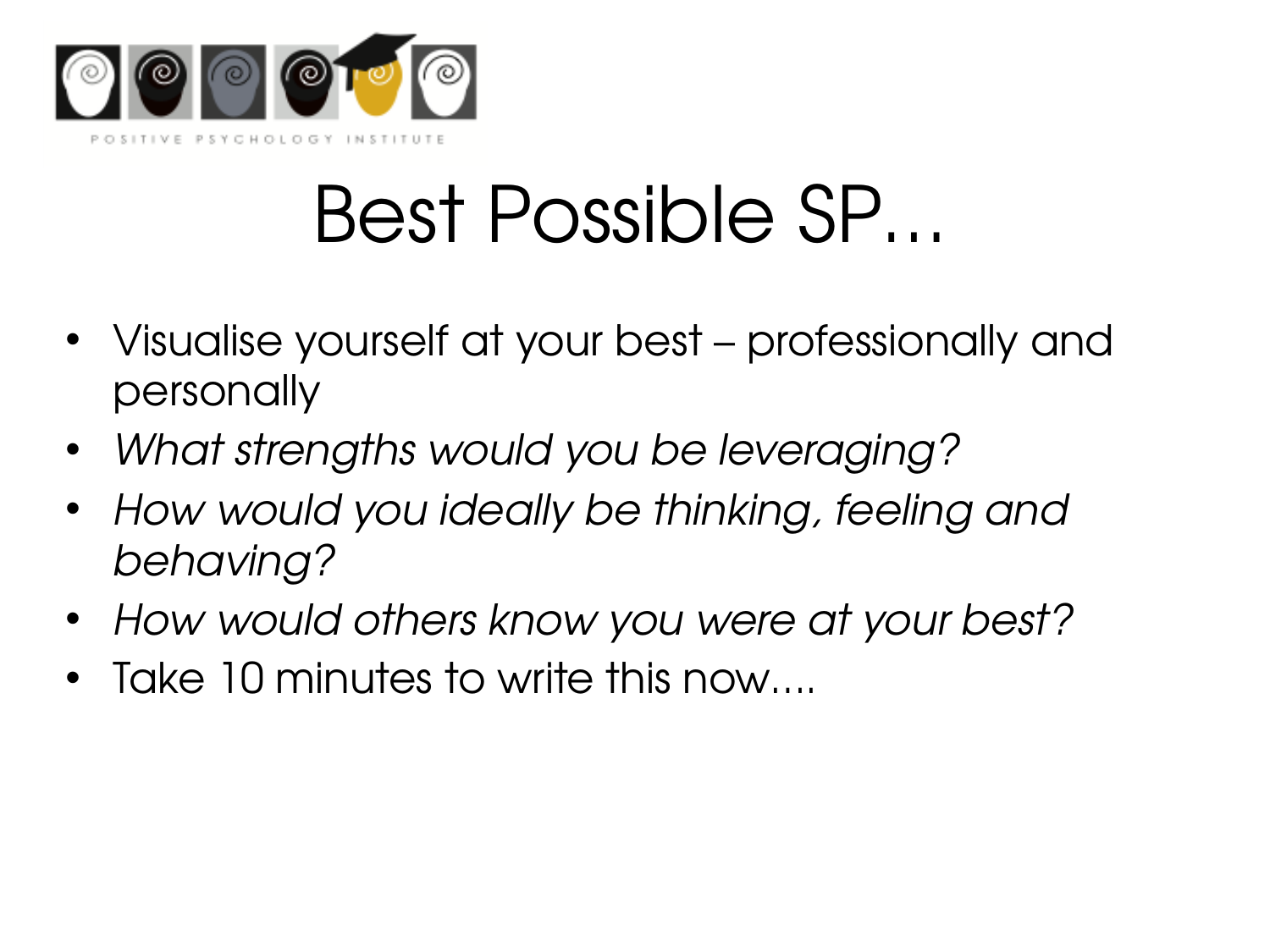

Best Possible SP…
Visualise yourself at your best – professionally and personally
What strengths would you be leveraging?
How would you ideally be thinking, feeling and behaving?
How would others know you were at your best?
Take 10 minutes to write this now….